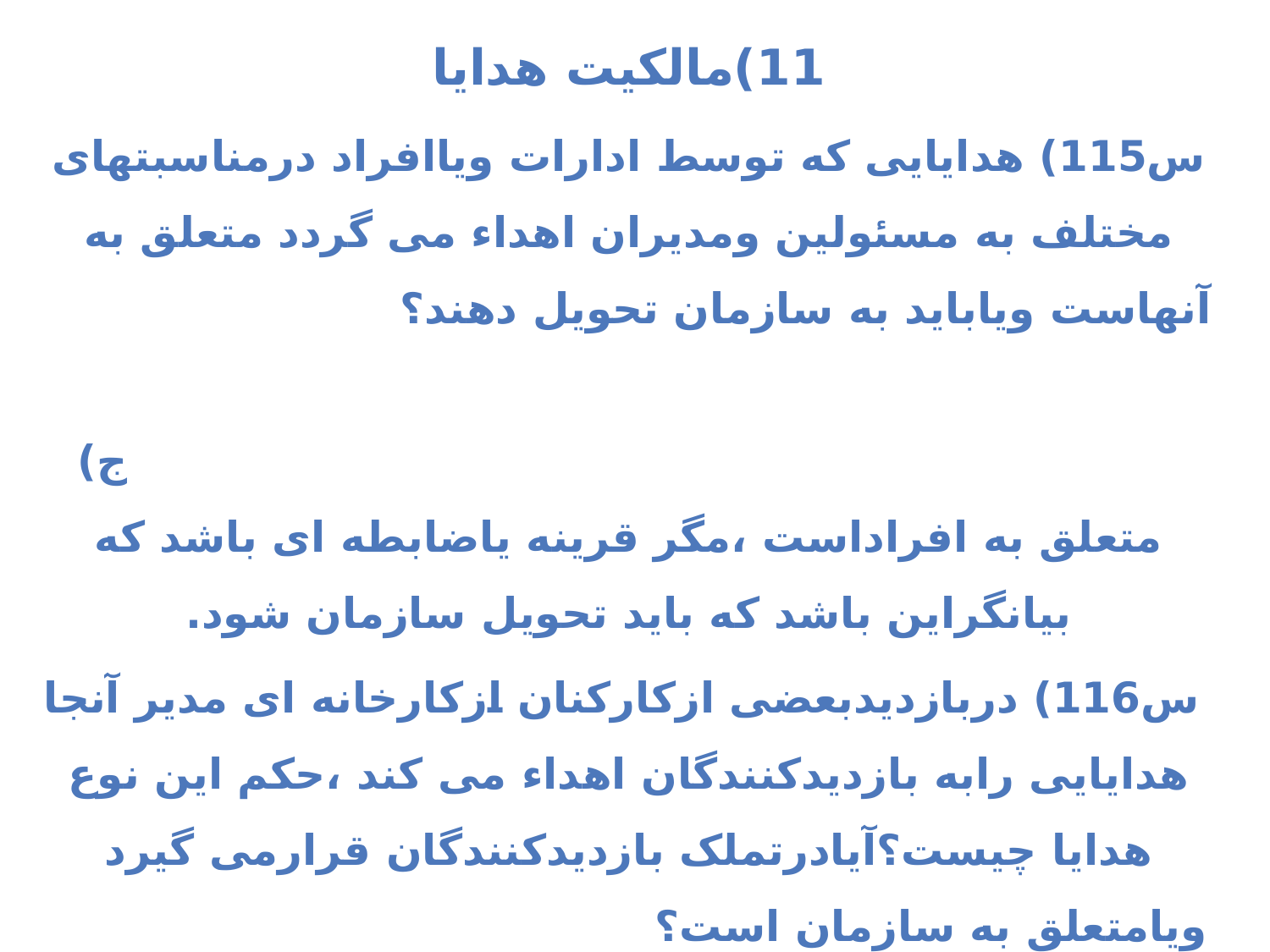

11)مالکیت هدایا
س115) هدایایی که توسط ادارات ویاافراد درمناسبتهای مختلف به مسئولین ومدیران اهداء می گردد متعلق به آنهاست ویاباید به سازمان تحویل دهند؟                                                                                                                                                                                ج) متعلق به افراداست ،مگر قرینه یاضابطه ای باشد که بیانگراین باشد که باید تحویل سازمان شود.
 س116) دربازدیدبعضی ازکارکنان ازکارخانه ای مدیر آنجا هدایایی رابه بازدیدکنندگان اهداء می کند ،حکم این نوع هدایا چیست؟آیادرتملک بازدیدکنندگان قرارمی گیرد ویامتعلق به سازمان است؟                                                                                                                          ج) در فرض مذكور ،در تملک بازديدكنندگان  قرارمی گیرد،مگر آن که قبل از  بازديد با بازديدكنندگان شرط شود كه در صورت اعطاء هدايا، آن را در اختيار فرماندهي قرار دهند تا به مصرف عمومي برساند ،که دراین صورت حکم دیگری پیدا می کند.